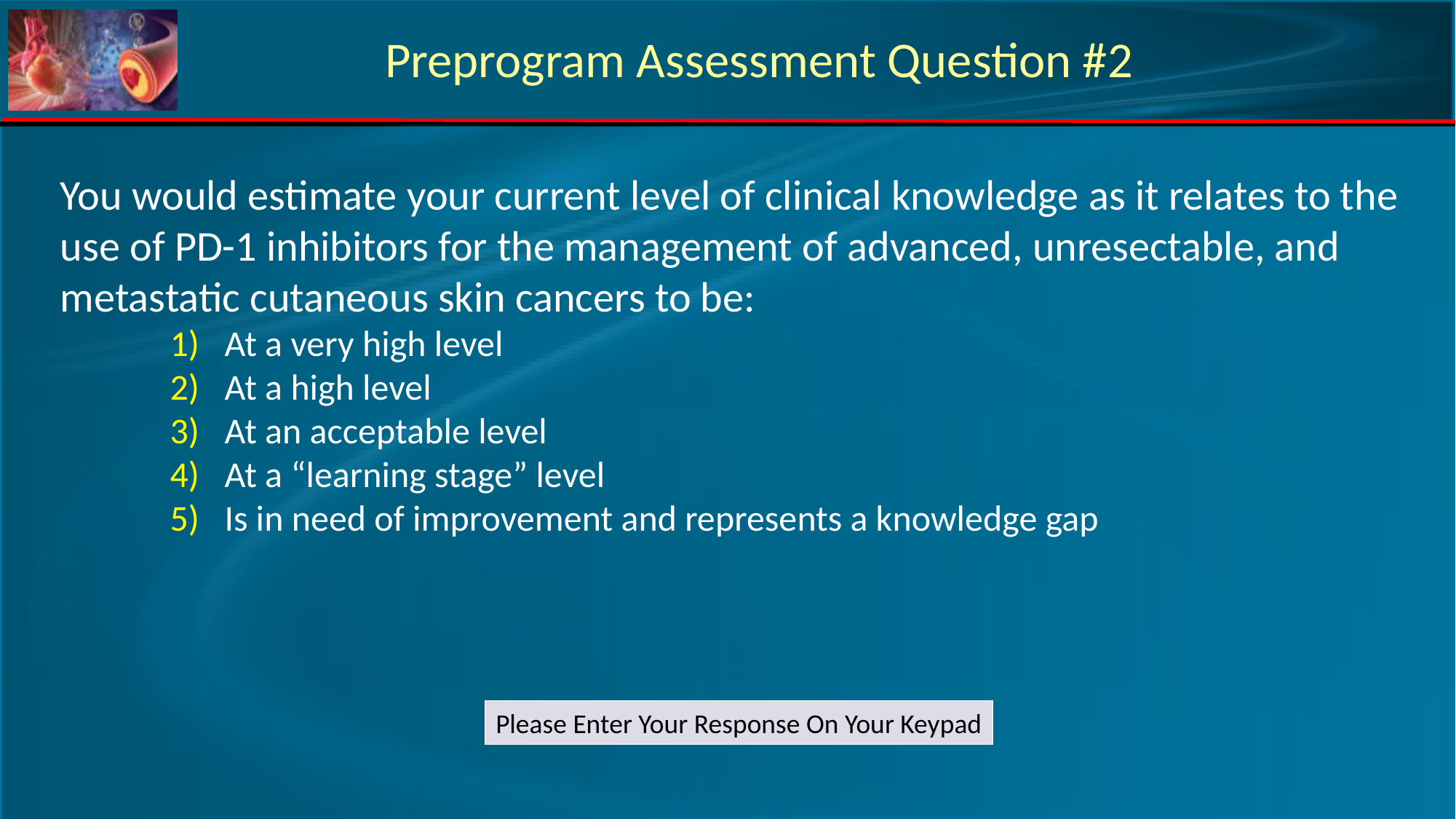

Preprogram Assessment Question #2
You would estimate your current level of clinical knowledge as it relates to the use of PD-1 inhibitors for the management of advanced, unresectable, and metastatic cutaneous skin cancers to be:
At a very high level
At a high level
At an acceptable level
At a “learning stage” level
Is in need of improvement and represents a knowledge gap

Please Enter Your Response On Your Keypad